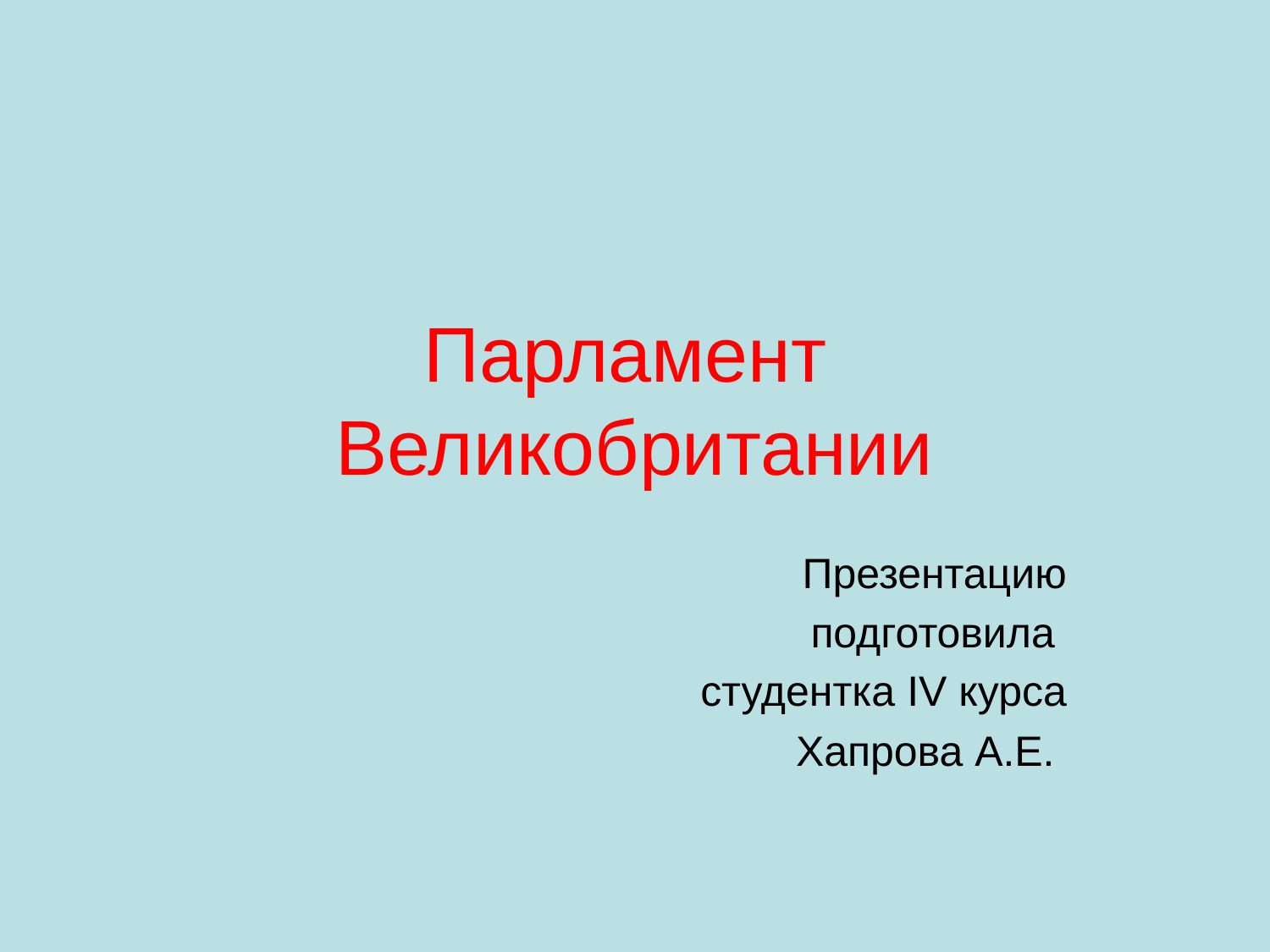

# Парламент Великобритании
Презентацию
 подготовила
 студентка IV курса
Хапрова А.Е.